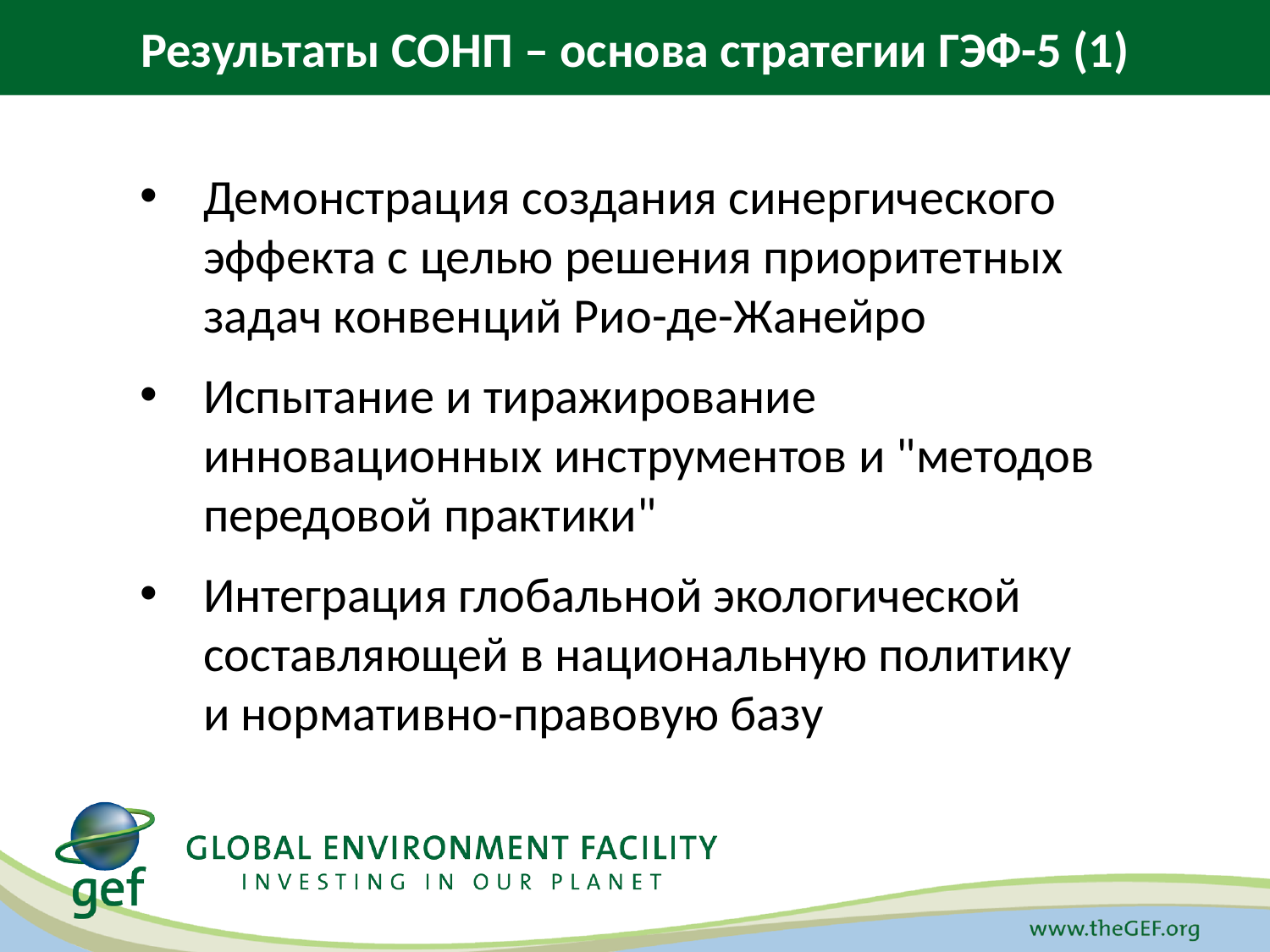

Результаты СОНП – основа стратегии ГЭФ-5 (1)
Демонстрация создания синергического эффекта с целью решения приоритетных задач конвенций Рио-де-Жанейро
Испытание и тиражирование инновационных инструментов и "методов передовой практики"
Интеграция глобальной экологической составляющей в национальную политику
и нормативно-правовую базу